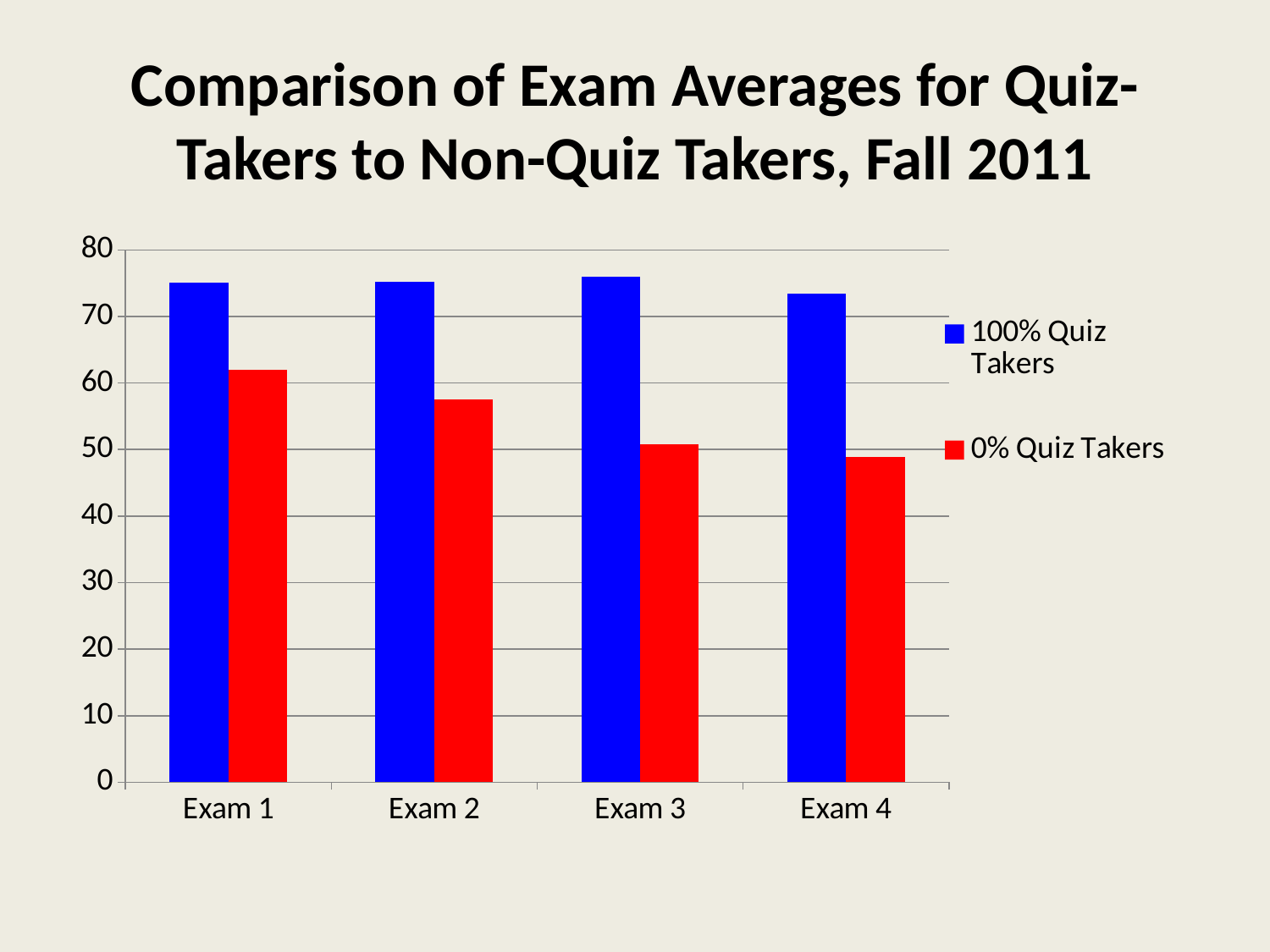

# Comparison of Exam Averages for Quiz- Takers to Non-Quiz Takers, Fall 2011

### Chart

| Category | 100% Quiz Takers | 0% Quiz Takers |
|---|---|---|
| Exam 1 | 75.1 | 62.0 |
| Exam 2 | 75.2 | 57.5 |
| Exam 3 | 76.0 | 50.8 |
| Exam 4 | 73.4 | 48.9 |